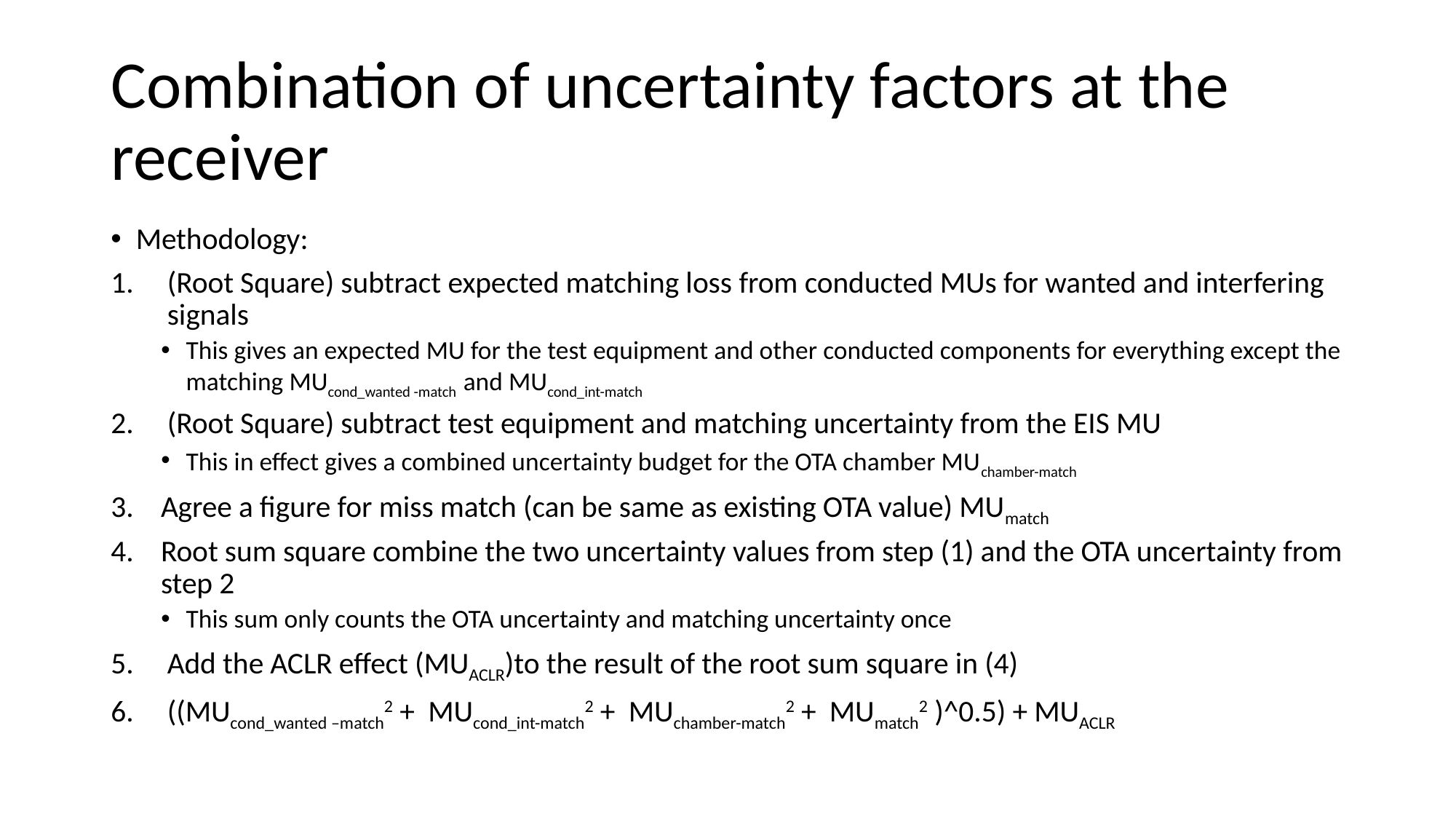

# Combination of uncertainty factors at the receiver
Methodology:
(Root Square) subtract expected matching loss from conducted MUs for wanted and interfering signals
This gives an expected MU for the test equipment and other conducted components for everything except the matching MUcond_wanted -match  and MUcond_int-match
(Root Square) subtract test equipment and matching uncertainty from the EIS MU
This in effect gives a combined uncertainty budget for the OTA chamber MUchamber-match
Agree a figure for miss match (can be same as existing OTA value) MUmatch
Root sum square combine the two uncertainty values from step (1) and the OTA uncertainty from step 2
This sum only counts the OTA uncertainty and matching uncertainty once
Add the ACLR effect (MUACLR)to the result of the root sum square in (4)
((MUcond_wanted –match2 +  MUcond_int-match2 +  MUchamber-match2 +  MUmatch2 )^0.5) + MUACLR